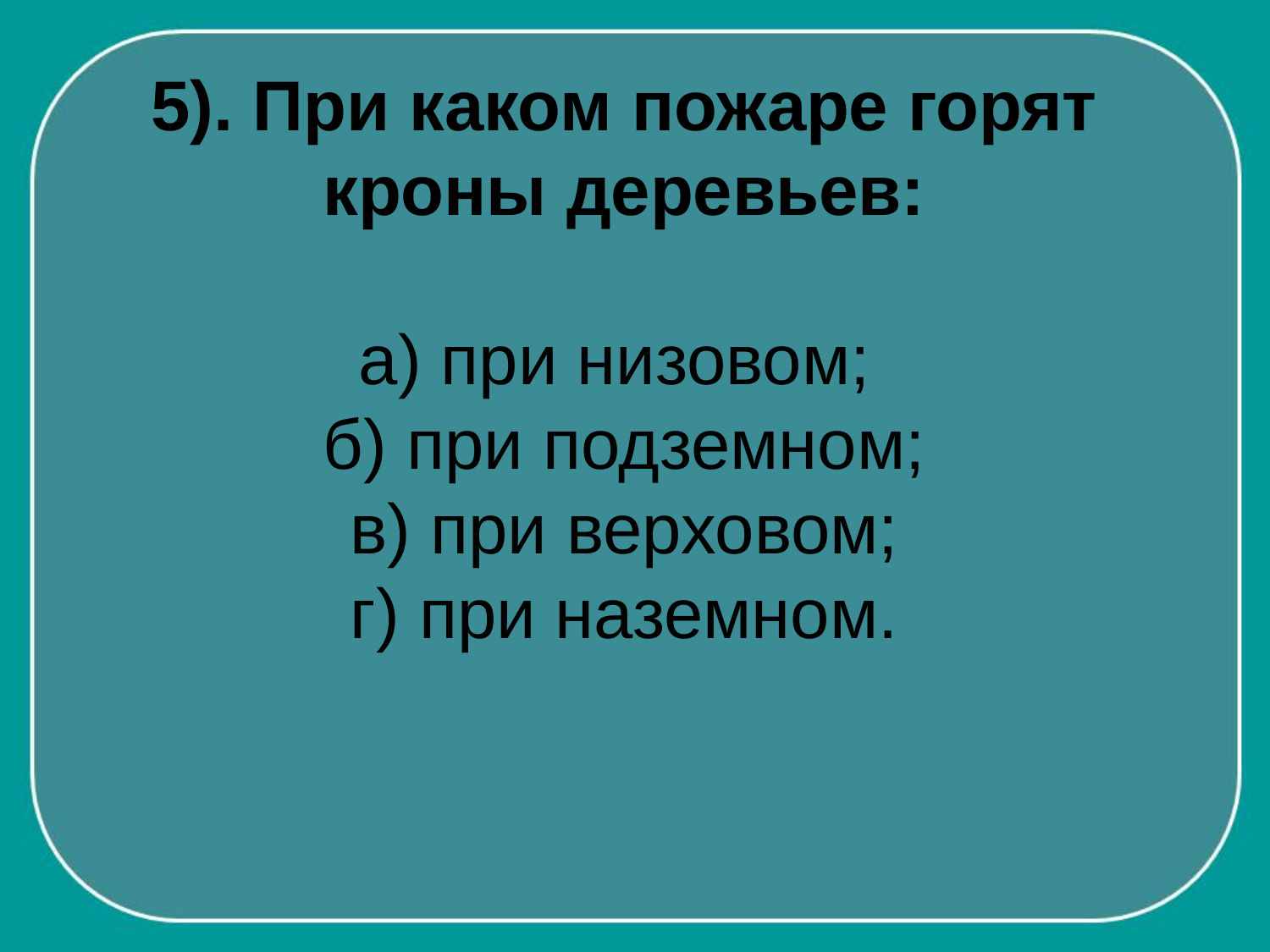

5). При каком пожаре горят кроны деревьев:
а) при низовом;
б) при подземном;
в) при верховом;
г) при наземном.